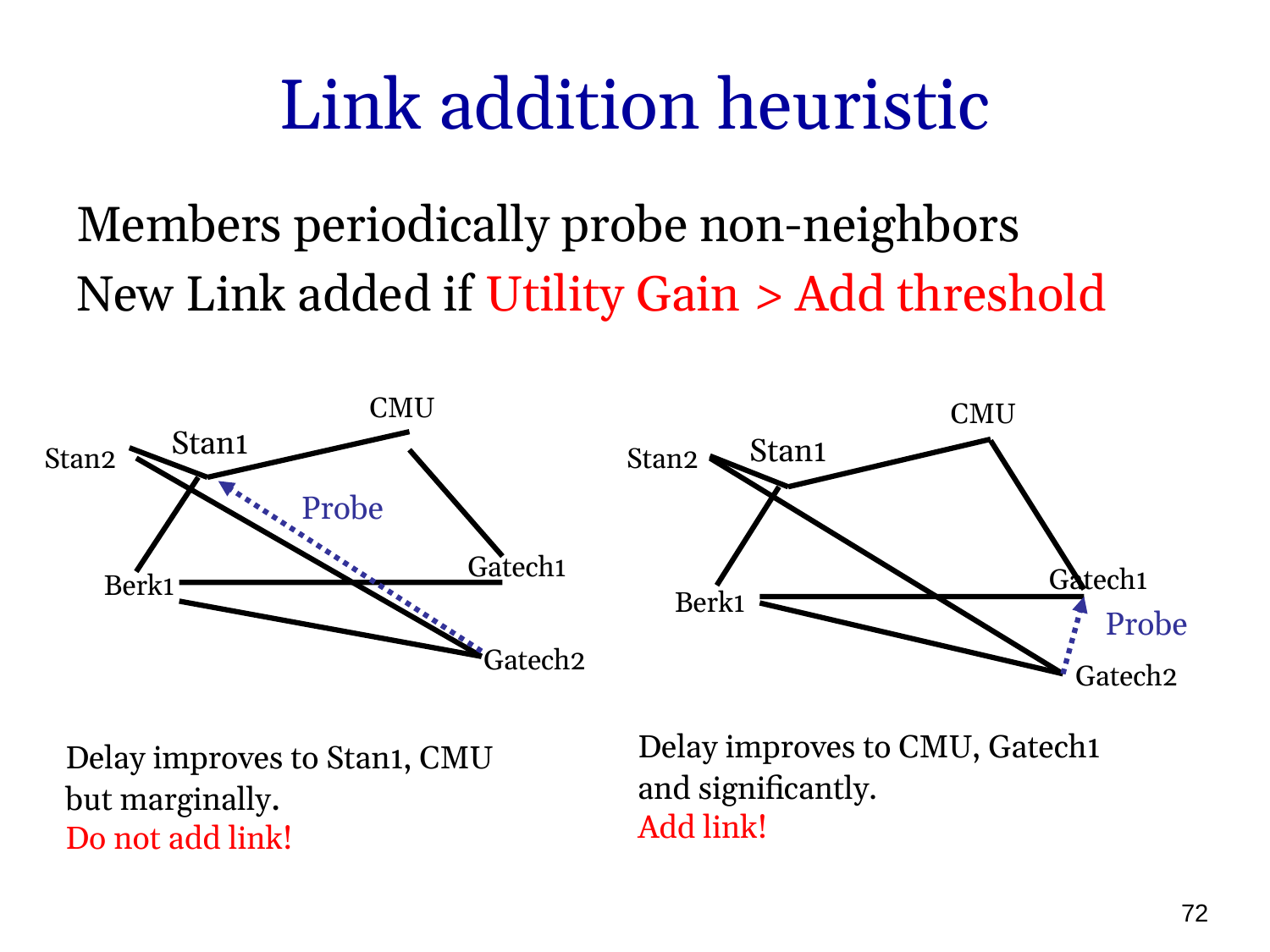

# Link addition heuristic
Members periodically probe non-neighbors
New Link added if Utility Gain > Add threshold

CMU
CMU
Stan1
Stan1

Stan2
Stan2

Probe

  Gatech1
  Gatech1
Berk1
Berk1

Probe

Gatech2
Gatech2
Delay improves to CMU, Gatech1
and significantly.
Add link!
Delay improves to Stan1, CMU
but marginally.
Do not add link!
72